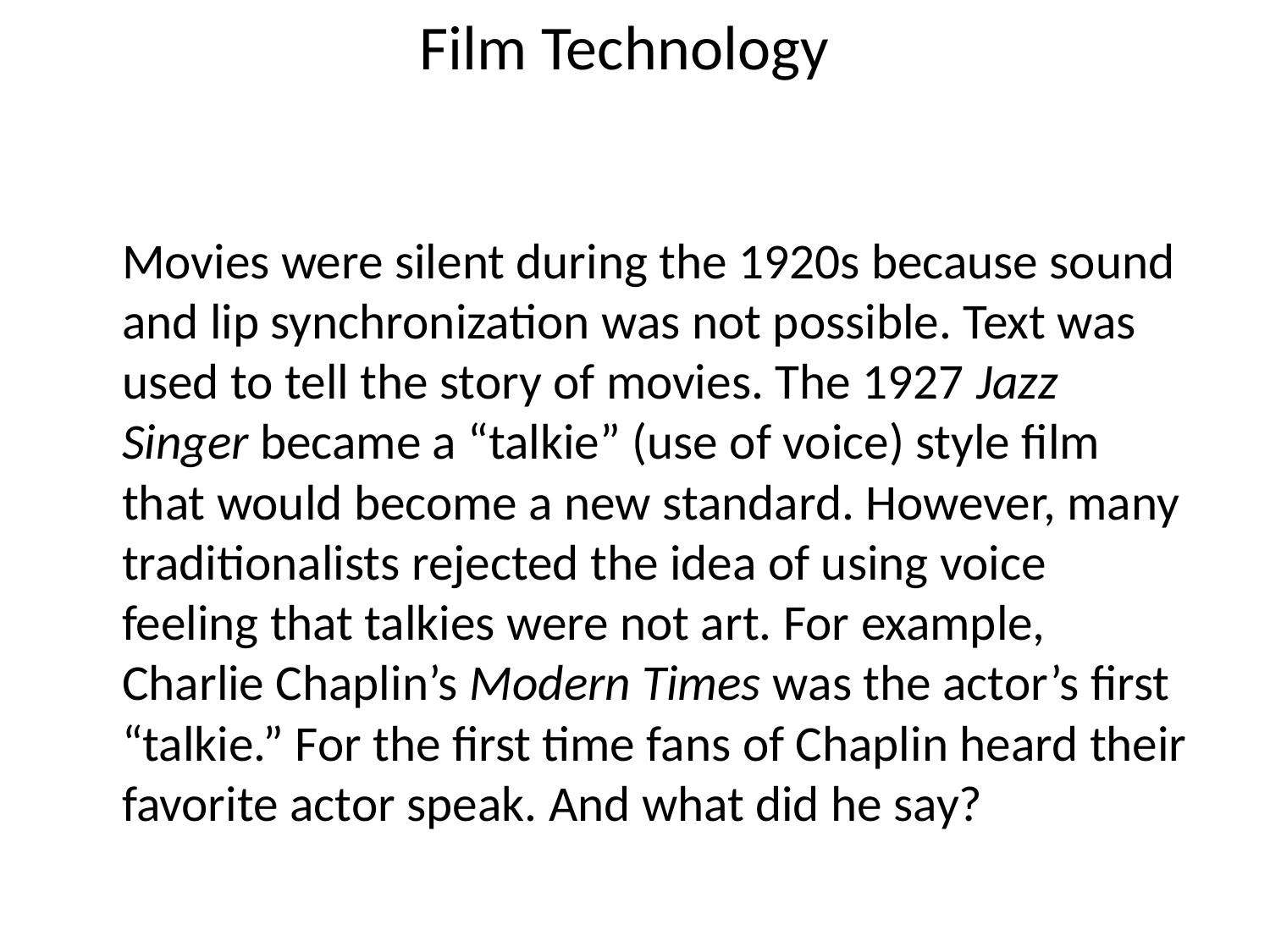

# Film Technology
	Movies were silent during the 1920s because sound and lip synchronization was not possible. Text was used to tell the story of movies. The 1927 Jazz Singer became a “talkie” (use of voice) style film that would become a new standard. However, many traditionalists rejected the idea of using voice feeling that talkies were not art. For example, Charlie Chaplin’s Modern Times was the actor’s first “talkie.” For the first time fans of Chaplin heard their favorite actor speak. And what did he say?